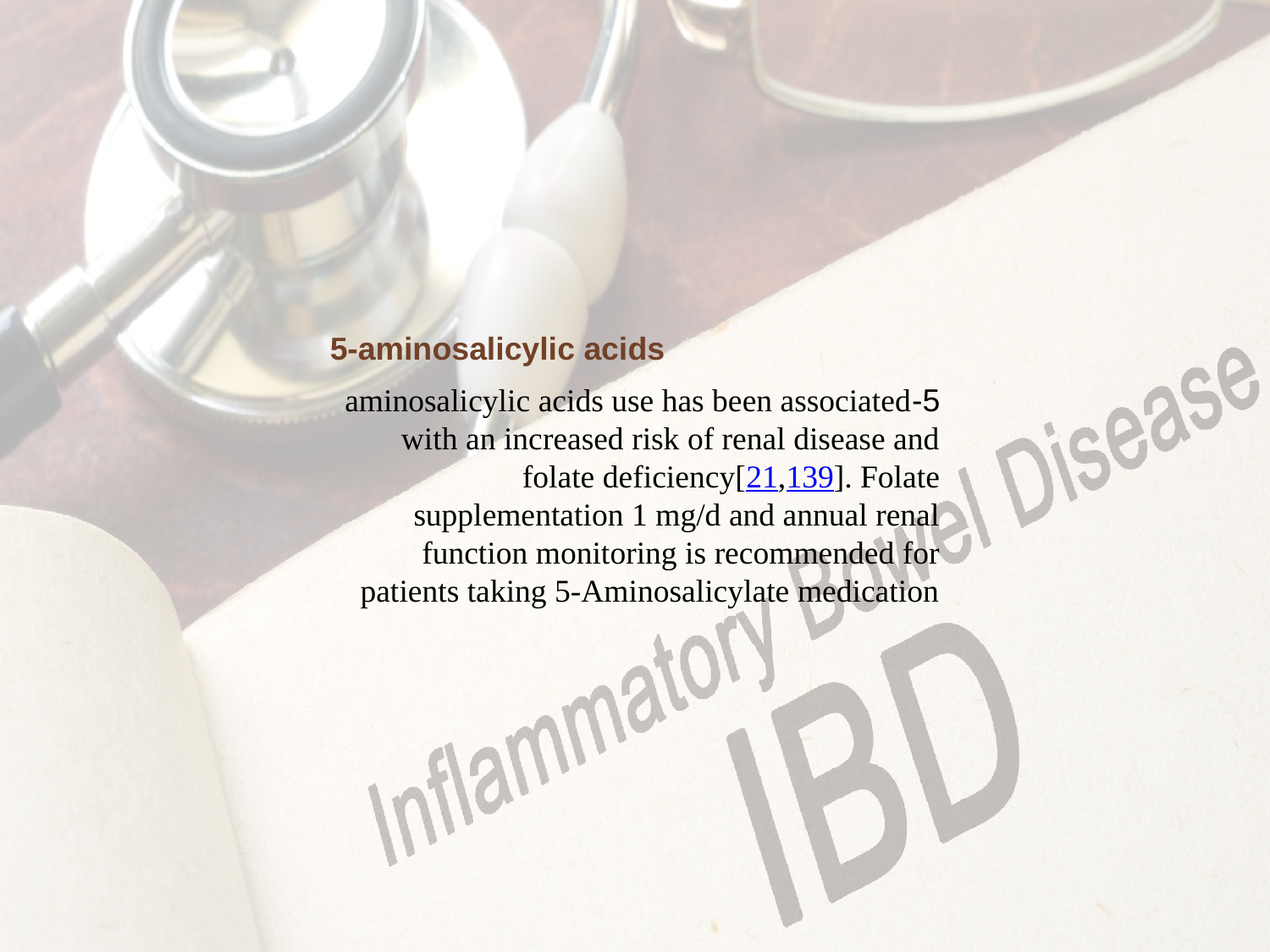

5-aminosalicylic acids
5-aminosalicylic acids use has been associated with an increased risk of renal disease and folate deficiency[21,139]. Folate supplementation 1 mg/d and annual renal function monitoring is recommended for patients taking 5-Aminosalicylate medication